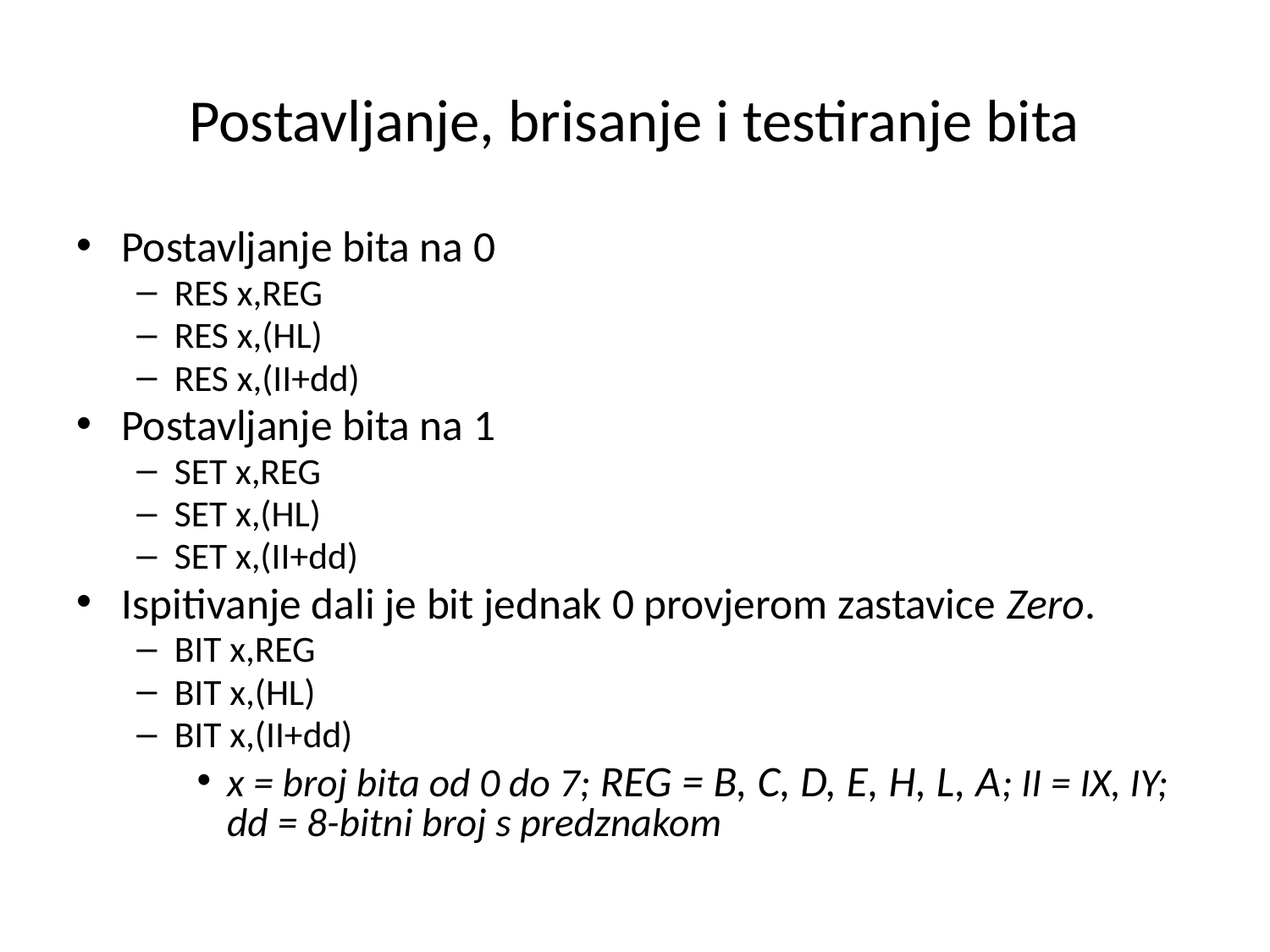

# Postavljanje, brisanje i testiranje bita
Postavljanje bita na 0
RES x,REG
RES x,(HL)
RES x,(II+dd)
Postavljanje bita na 1
SET x,REG
SET x,(HL)
SET x,(II+dd)
Ispitivanje dali je bit jednak 0 provjerom zastavice Zero.
BIT x,REG
BIT x,(HL)
BIT x,(II+dd)
x = broj bita od 0 do 7; REG = B, C, D, E, H, L, A; II = IX, IY; dd = 8-bitni broj s predznakom